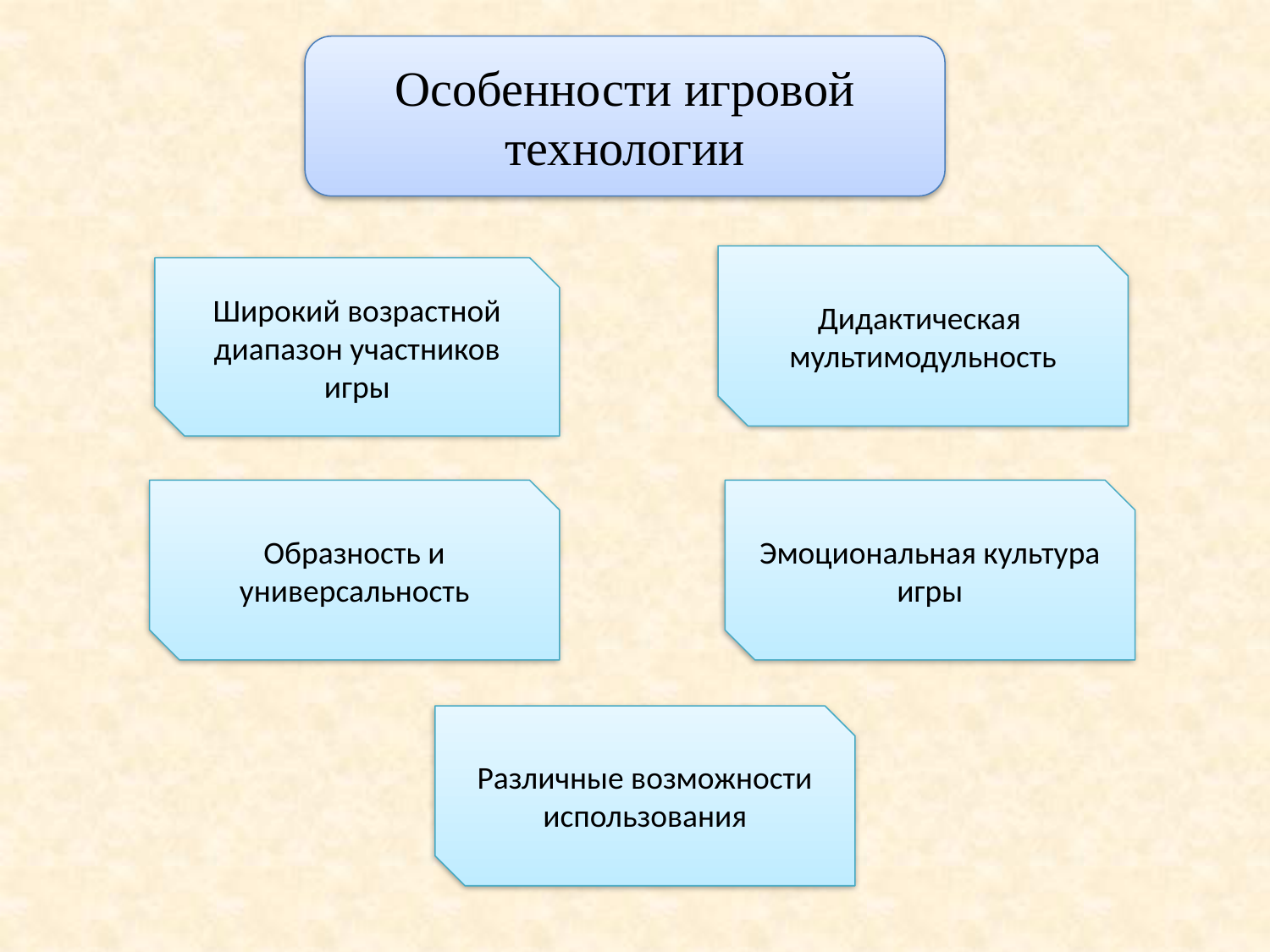

Особенности игровой технологии
Дидактическая
мультимодульность
Широкий возрастной диапазон участников игры
Образность и универсальность
Эмоциональная культура игры
Различные возможности использования